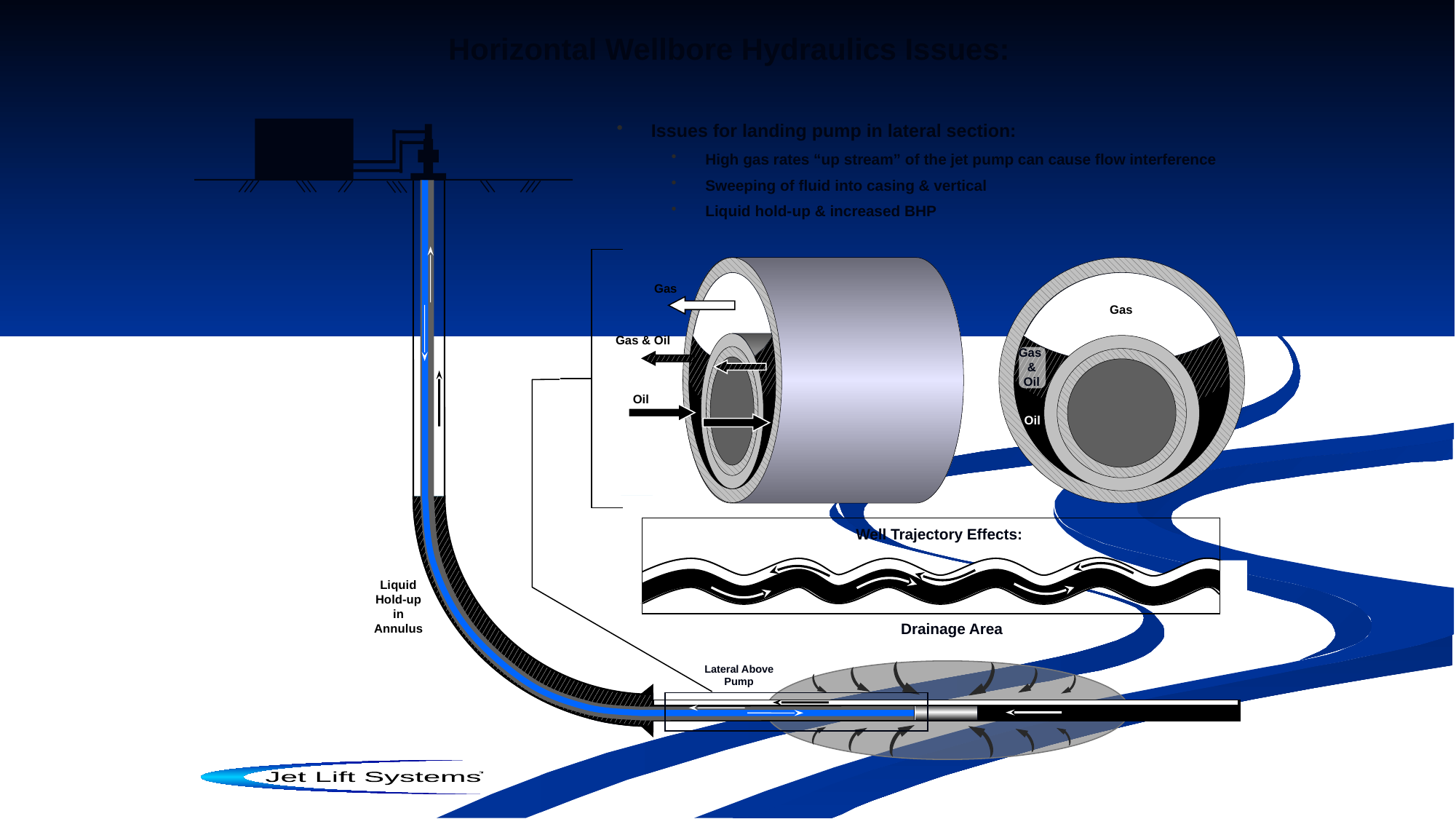

Horizontal Wellbore Hydraulics Issues:
Issues for landing pump in lateral section:
High gas rates “up stream” of the jet pump can cause flow interference
Sweeping of fluid into casing & vertical
Liquid hold-up & increased BHP

Gas

Gas

Gas & Oil

Gas
&
Oil

Oil

Oil

Well Trajectory Effects:

Liquid
Hold-up
in
Annulus

Drainage Area

Lateral Above
Pump

Jet Lift Systems
TM